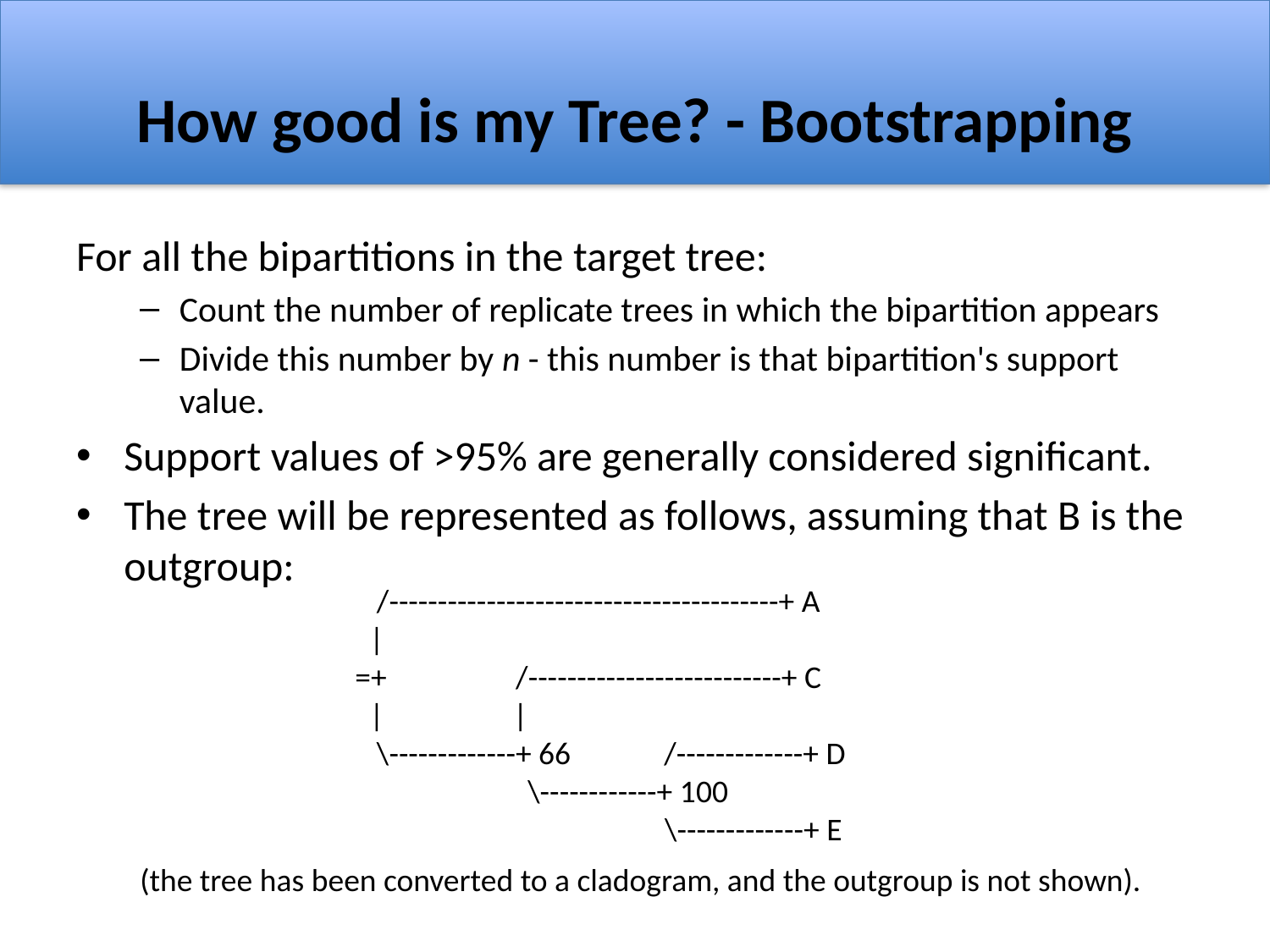

# How good is my Tree? - Bootstrapping
For all the bipartitions in the target tree:
Count the number of replicate trees in which the bipartition appears
Divide this number by n - this number is that bipartition's support value.
Support values of >95% are generally considered significant.
The tree will be represented as follows, assuming that B is the outgroup:

   /----------------------------------------+ A
  |
=+                  /--------------------------+ C
  |                  |
   \-------------+ 66             /-------------+ D
                        \------------+ 100
                                           \-------------+ E
(the tree has been converted to a cladogram, and the outgroup is not shown).